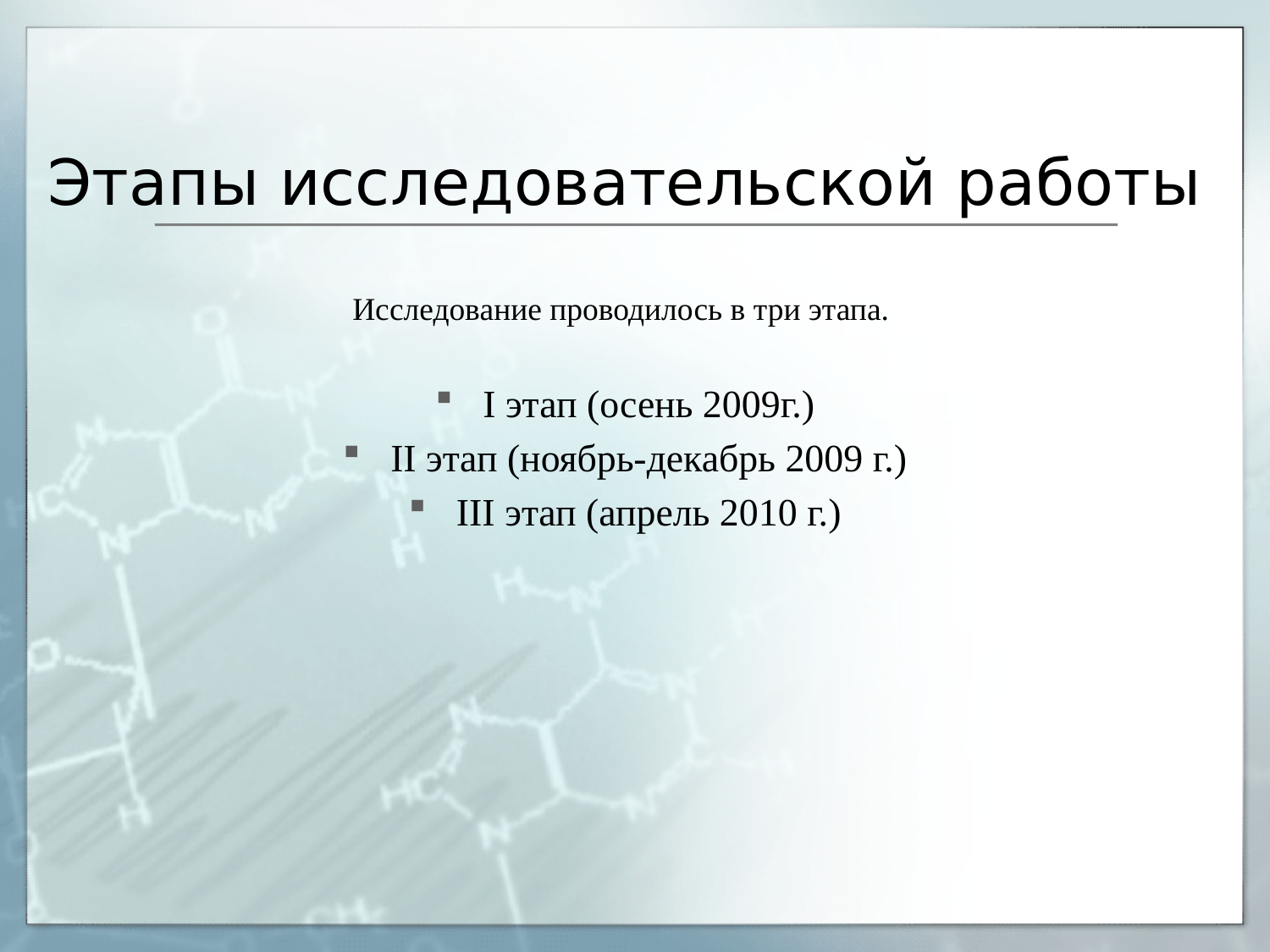

# Этапы исследовательской работы

Исследование проводилось в три этапа.

I этап (осень 2009г.)
II этап (ноябрь-декабрь 2009 г.)
III этап (апрель 2010 г.)